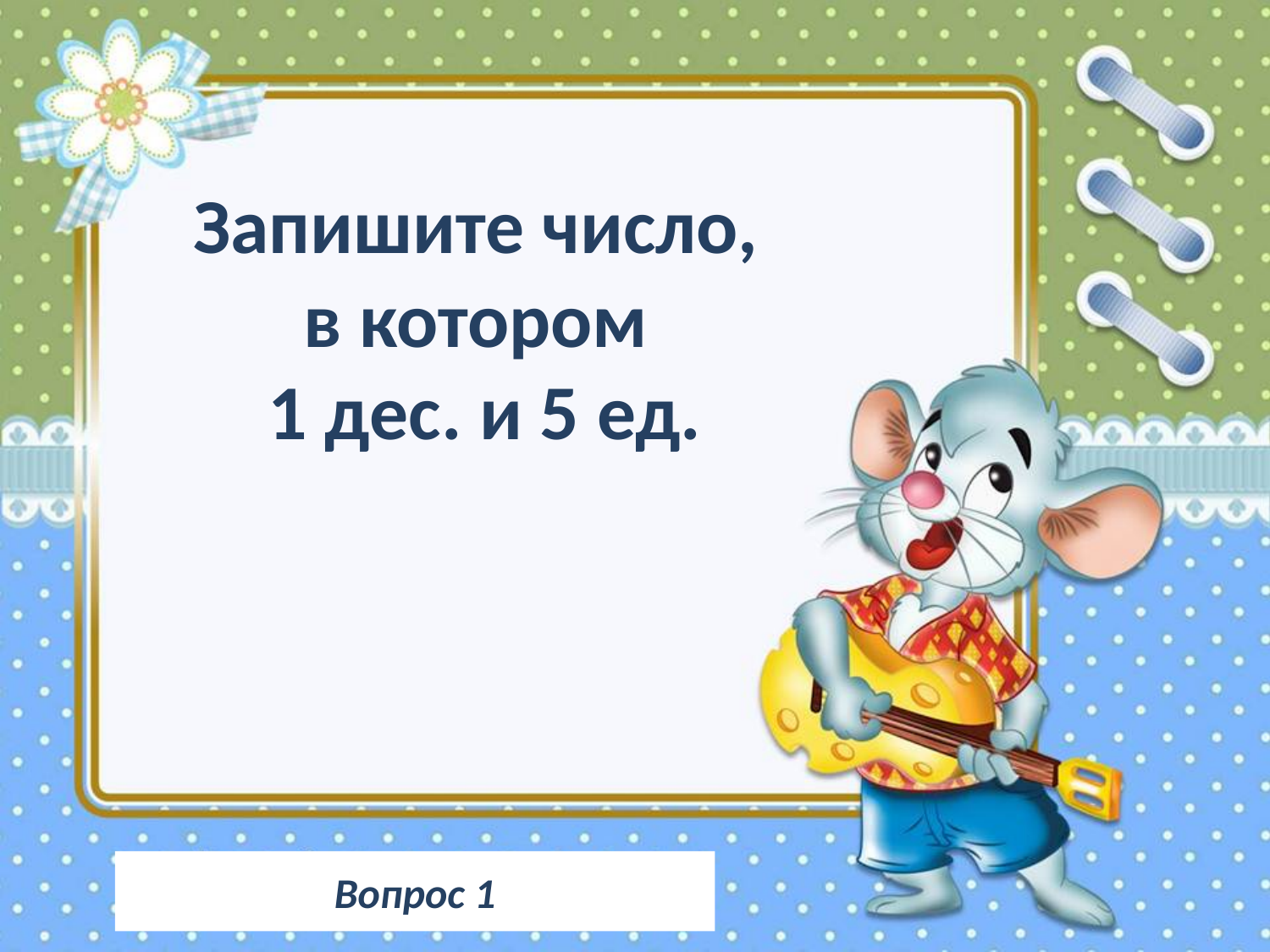

Запишите число,
в котором
1 дес. и 5 ед.
Вопрос 1